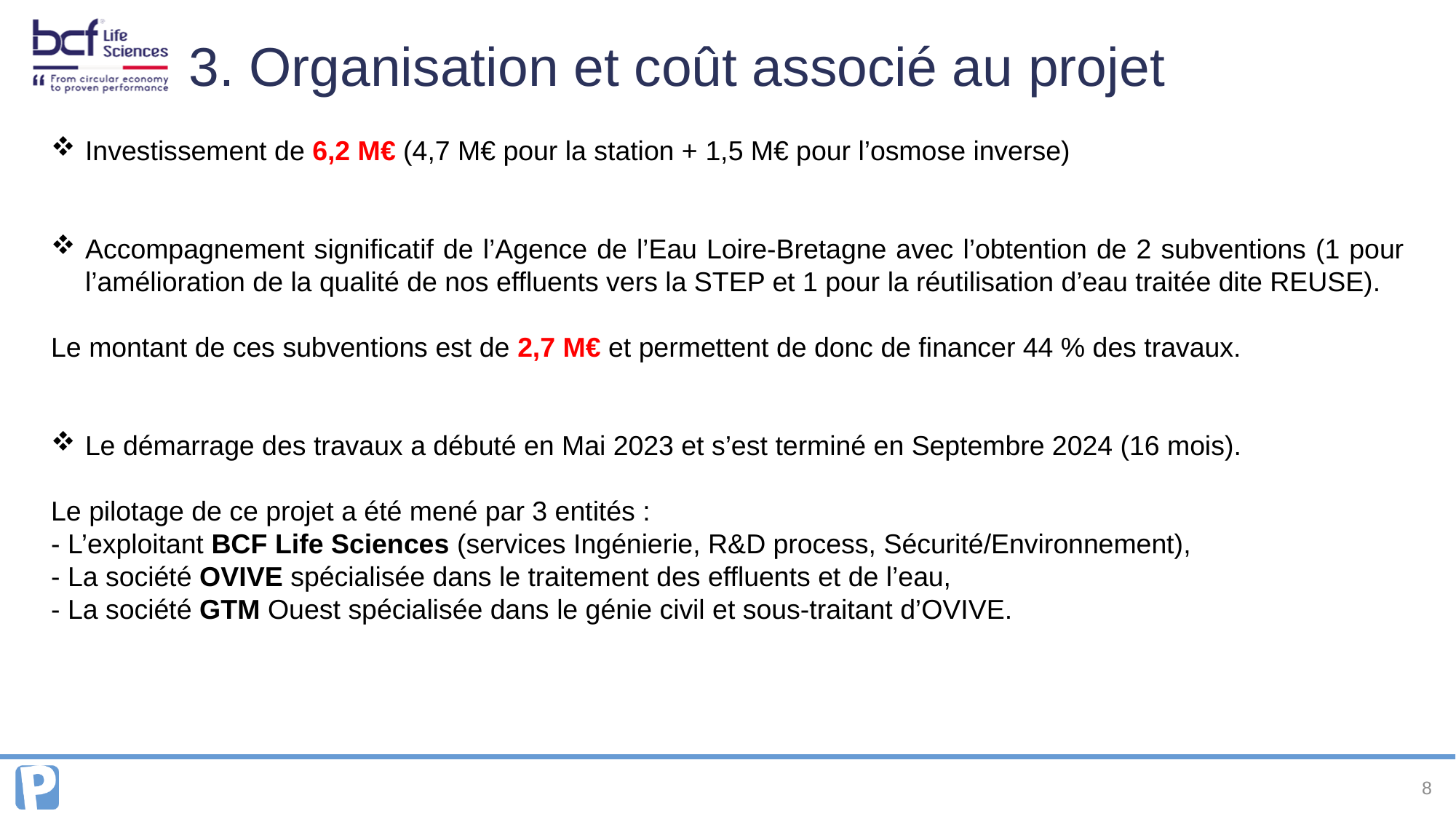

# 3. Organisation et coût associé au projet
Investissement de 6,2 M€ (4,7 M€ pour la station + 1,5 M€ pour l’osmose inverse)

Accompagnement significatif de l’Agence de l’Eau Loire-Bretagne avec l’obtention de 2 subventions (1 pour l’amélioration de la qualité de nos effluents vers la STEP et 1 pour la réutilisation d’eau traitée dite REUSE).

Le montant de ces subventions est de 2,7 M€ et permettent de donc de financer 44 % des travaux.

Le démarrage des travaux a débuté en Mai 2023 et s’est terminé en Septembre 2024 (16 mois).

Le pilotage de ce projet a été mené par 3 entités :
- L’exploitant BCF Life Sciences (services Ingénierie, R&D process, Sécurité/Environnement),
- La société OVIVE spécialisée dans le traitement des effluents et de l’eau,
- La société GTM Ouest spécialisée dans le génie civil et sous-traitant d’OVIVE.

8